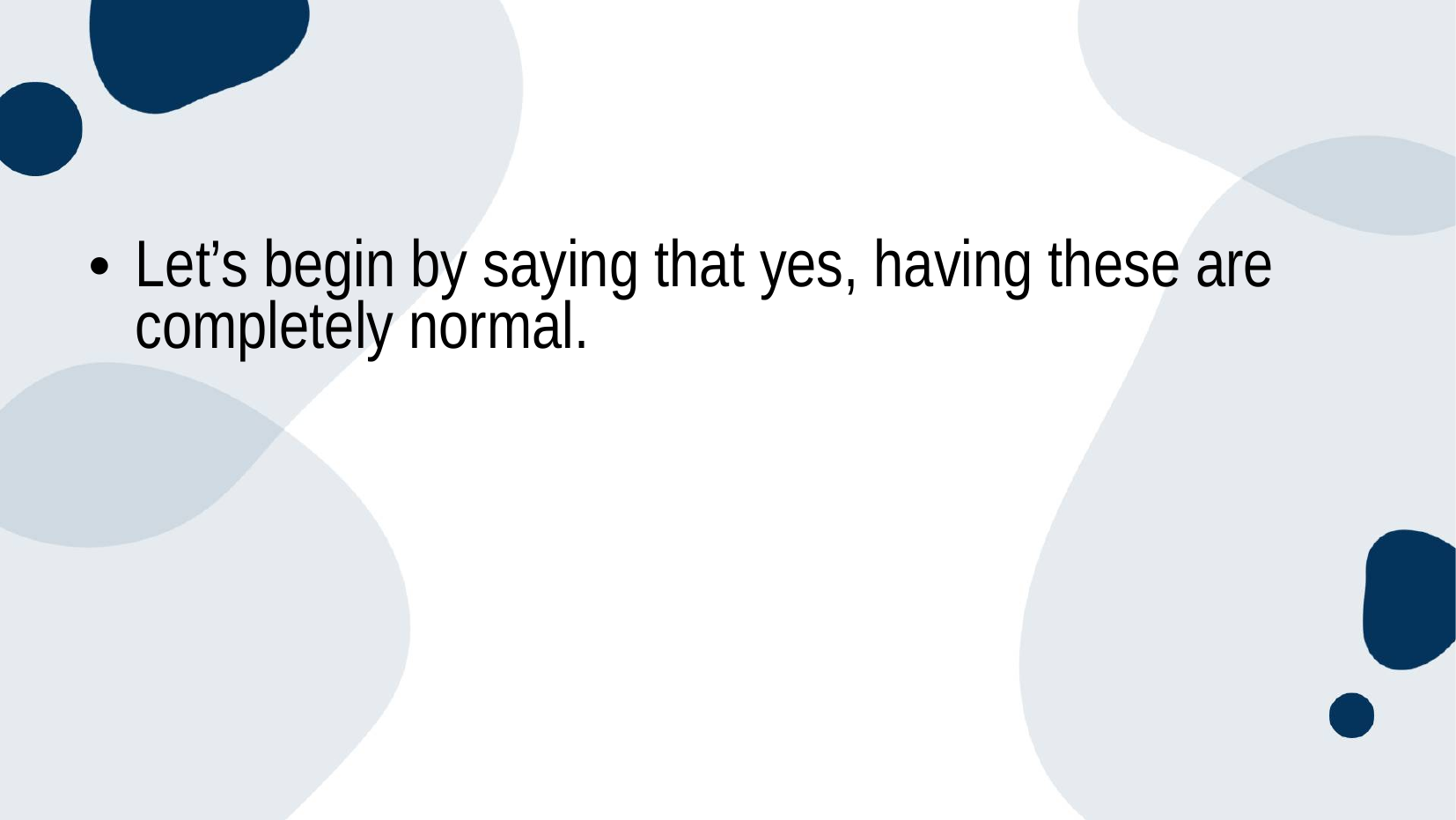

#
Let’s begin by saying that yes, having these are completely normal.